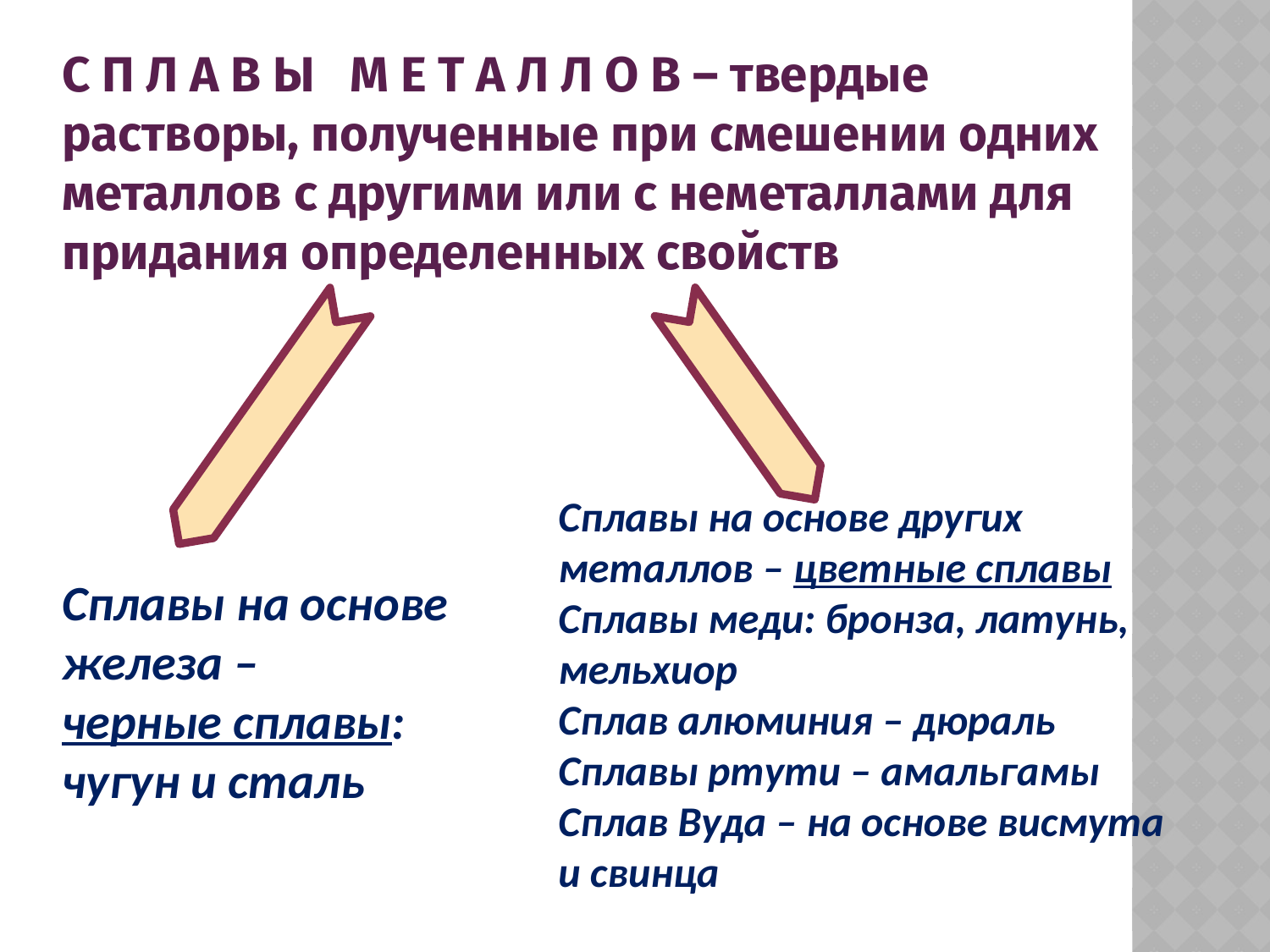

С П Л А В Ы   М Е Т А Л Л О В – твердые растворы, полученные при смешении одних металлов с другими или с неметаллами для придания определенных свойств

Сплавы на основе других
металлов – цветные сплавы
Сплавы меди: бронза, латунь, мельхиор
Сплав алюминия – дюраль
Сплавы ртути – амальгамы
Сплав Вуда – на основе висмута и свинца
Сплавы на основе
железа –
черные сплавы:
чугун и сталь